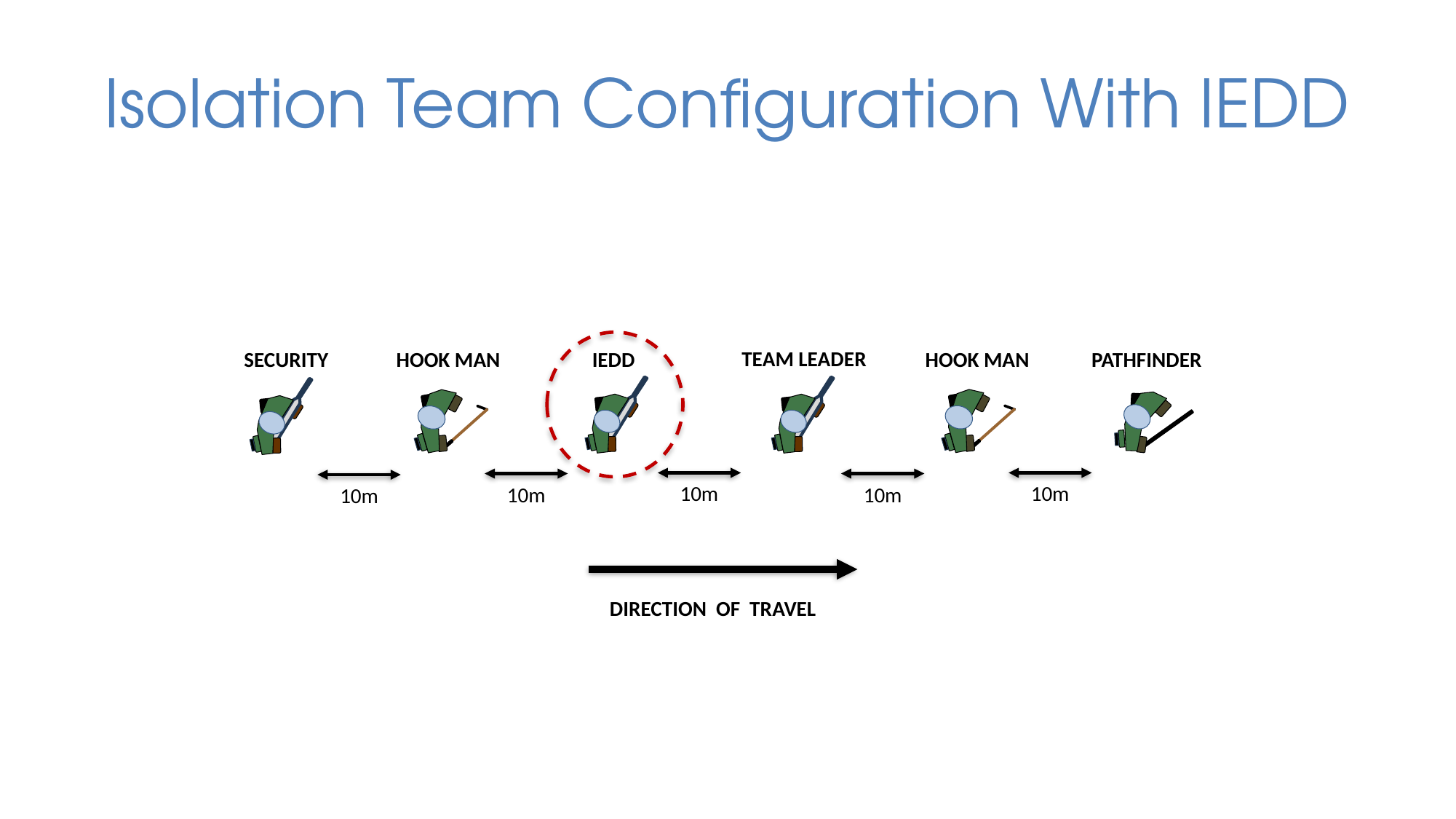

# Isolation Team Configuration With IEDD

TEAM LEADER
SECURITY
HOOK MAN
IEDD
HOOK MAN
PATHFINDER

10m
10m
10m
10m
10m
DIRECTION  OF  TRAVEL